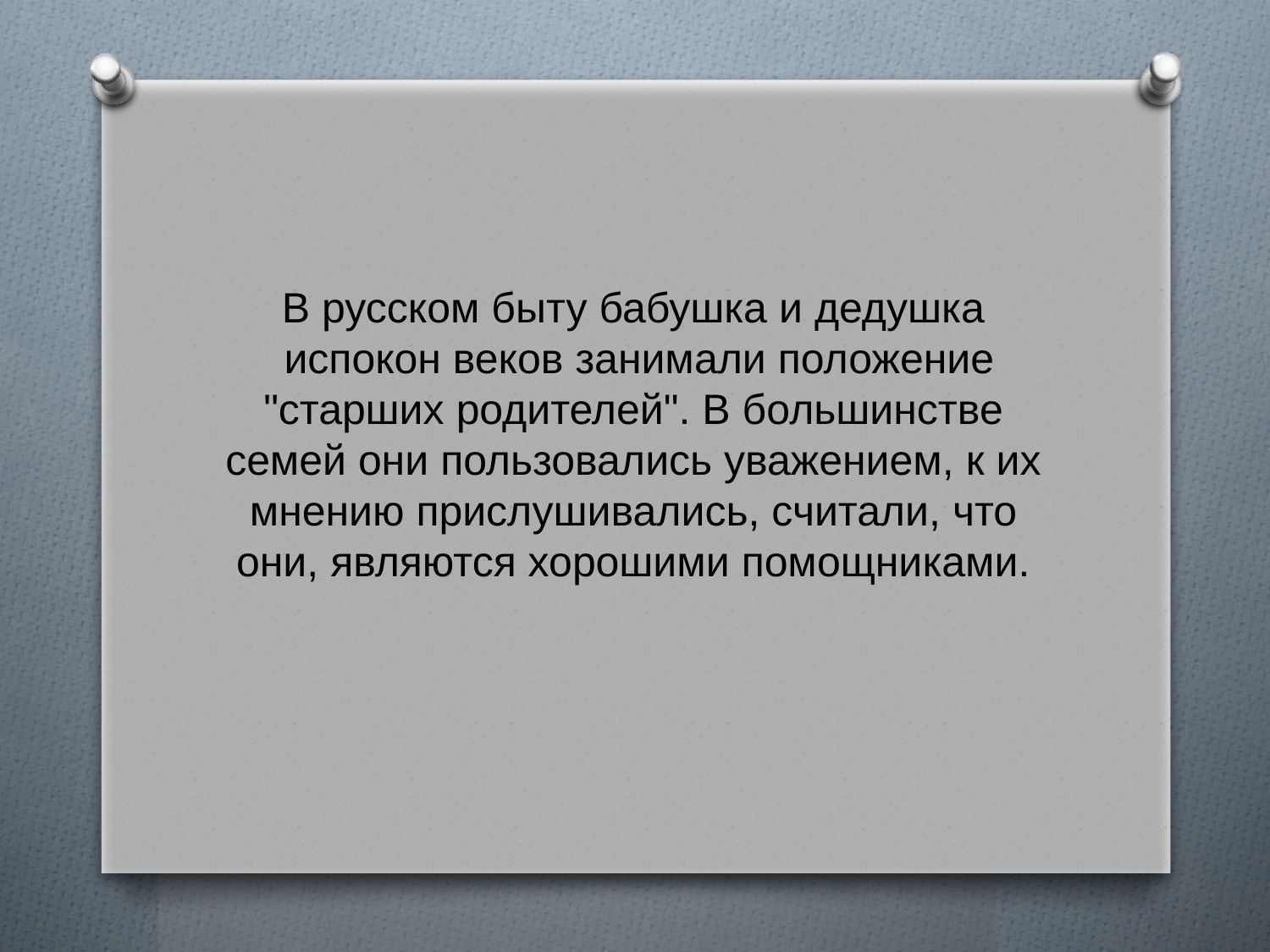

В русском быту бабушка и дедушка  испокон веков занимали положение "старших родителей". В большинстве семей они пользовались уважением, к их мнению прислушивались, считали, что они, являются хорошими помощниками.